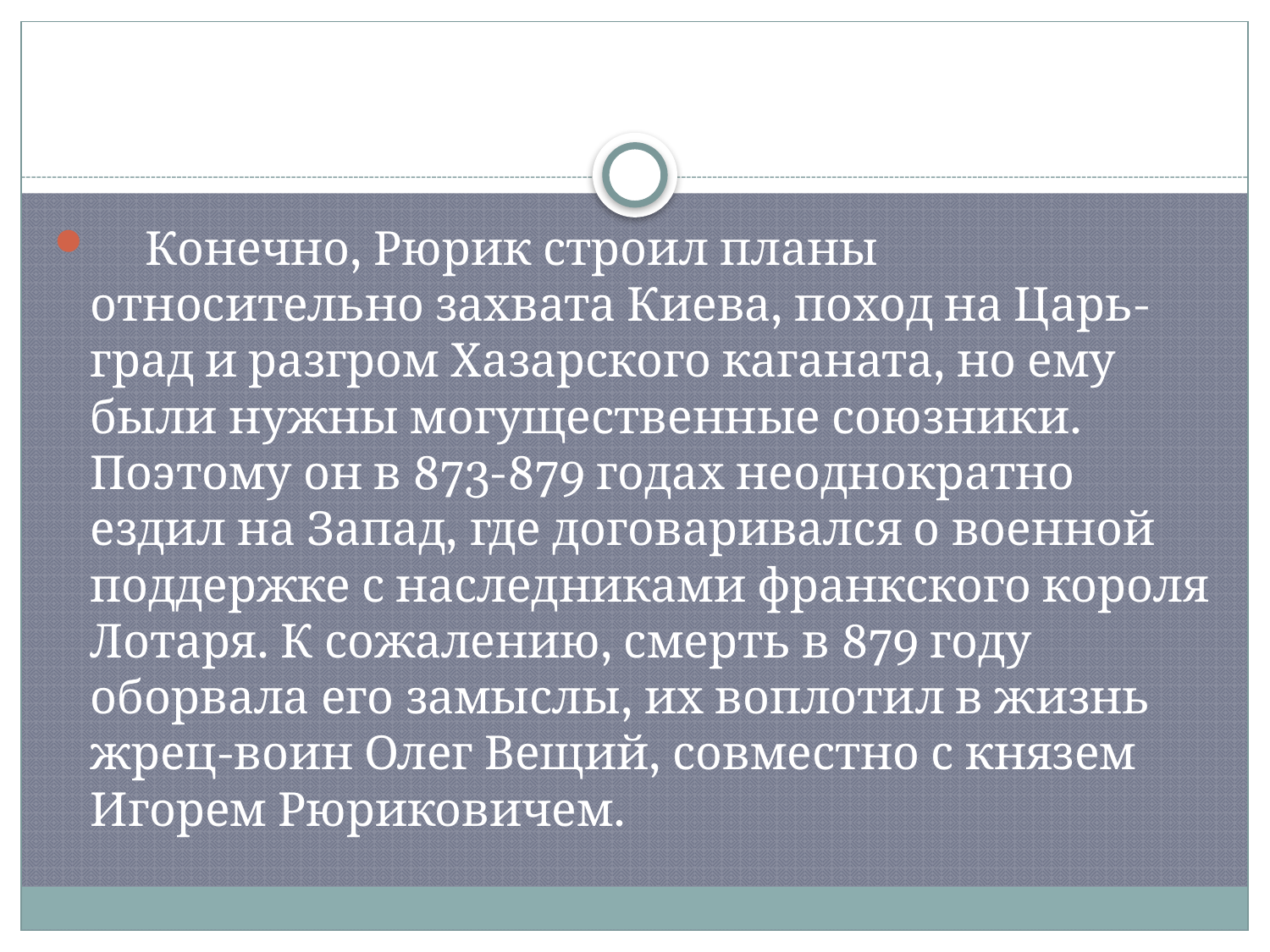

#
     Конечно, Рюрик строил планы относительно захвата Киева, поход на Царь-град и разгром Хазарского каганата, но ему были нужны могущественные союзники. Поэтому он в 873-879 годах неоднократно ездил на Запад, где договаривался о военной поддержке с наследниками франкского короля Лотаря. К сожалению, смерть в 879 году оборвала его замыслы, их воплотил в жизнь жрец-воин Олег Вещий, совместно с князем Игорем Рюриковичем.